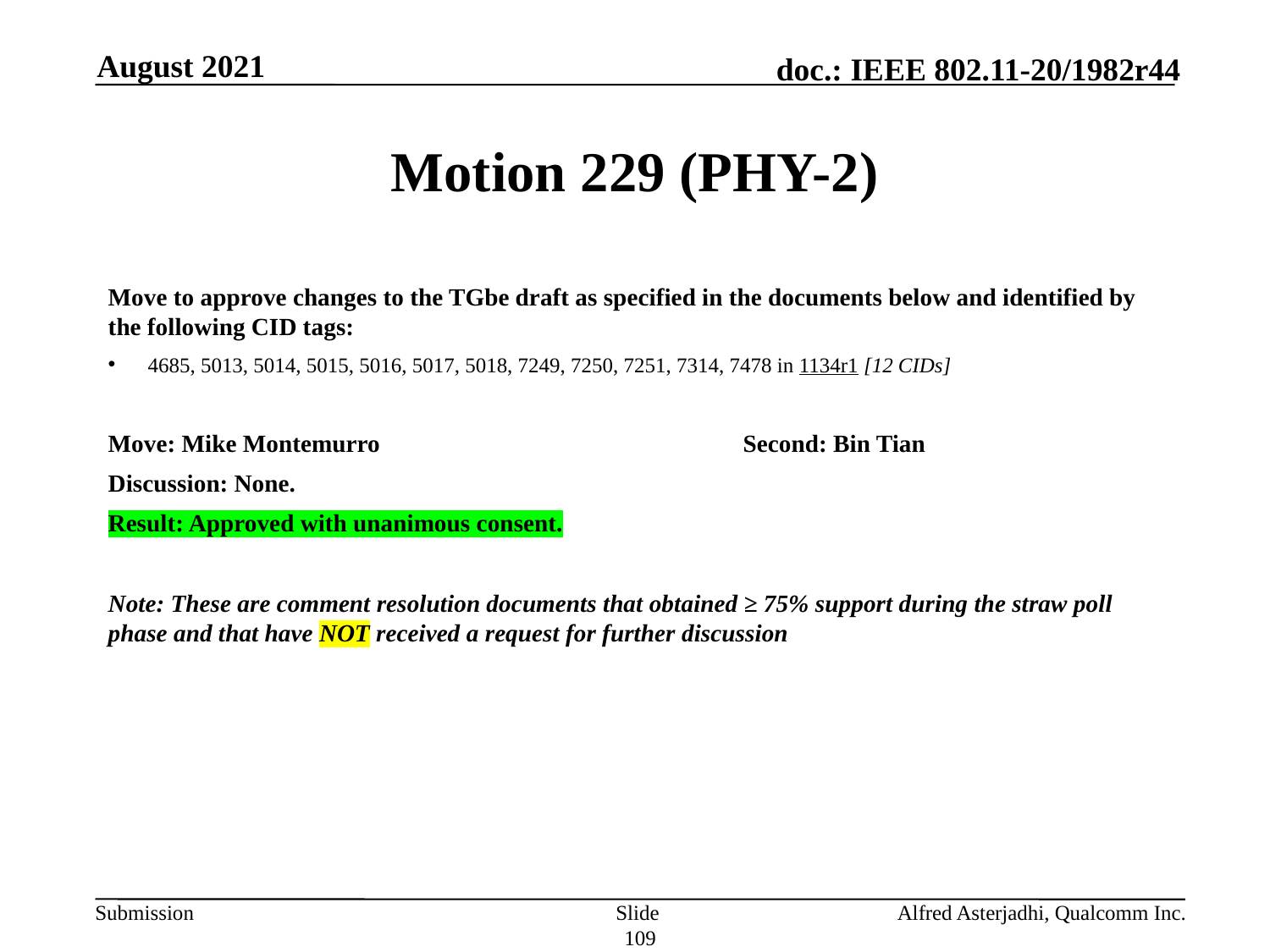

August 2021
# Motion 229 (PHY-2)
Move to approve changes to the TGbe draft as specified in the documents below and identified by the following CID tags:
4685, 5013, 5014, 5015, 5016, 5017, 5018, 7249, 7250, 7251, 7314, 7478 in 1134r1 [12 CIDs]

Move: Mike Montemurro			Second: Bin Tian
Discussion: None.
Result: Approved with unanimous consent.

Note: These are comment resolution documents that obtained ≥ 75% support during the straw poll phase and that have NOT received a request for further discussion
Slide 109
Alfred Asterjadhi, Qualcomm Inc.